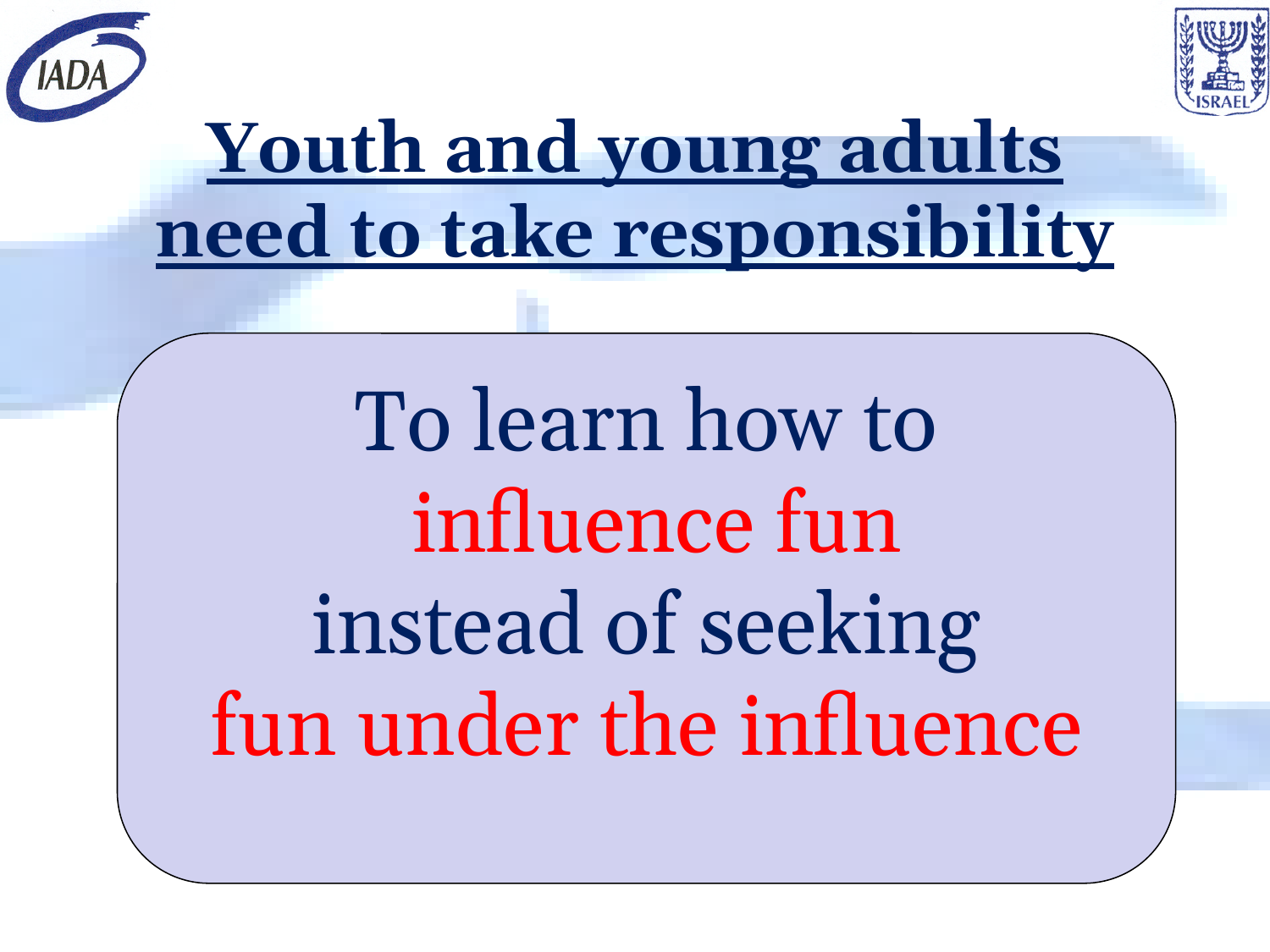

Youth and young adults
need to take responsibility
To learn how to
 influence fun
instead of seeking
fun under the influence